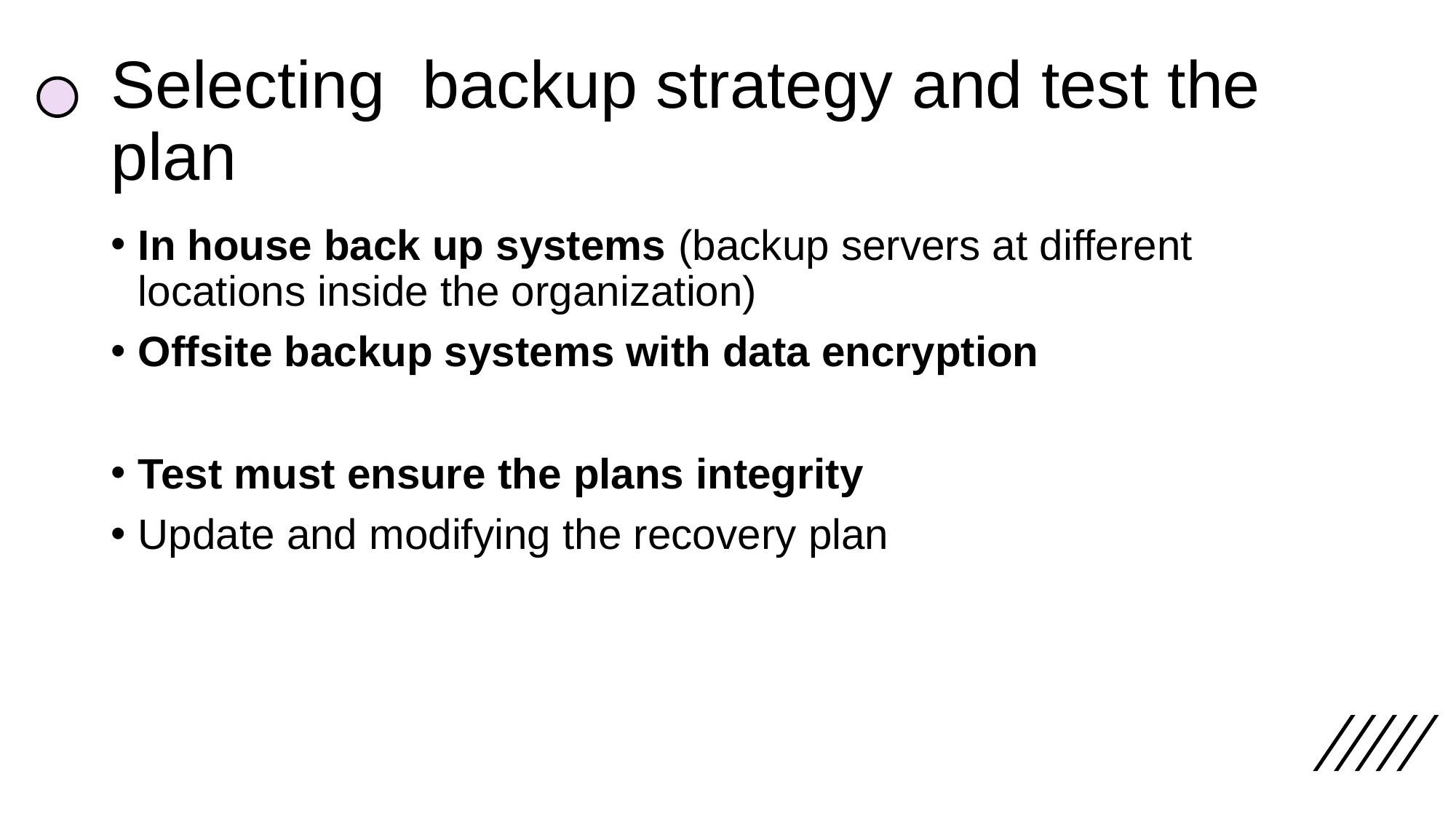

# Selecting  backup strategy and test the plan
In house back up systems (backup servers at different locations inside the organization)
Offsite backup systems with data encryption

Test must ensure the plans integrity
Update and modifying the recovery plan